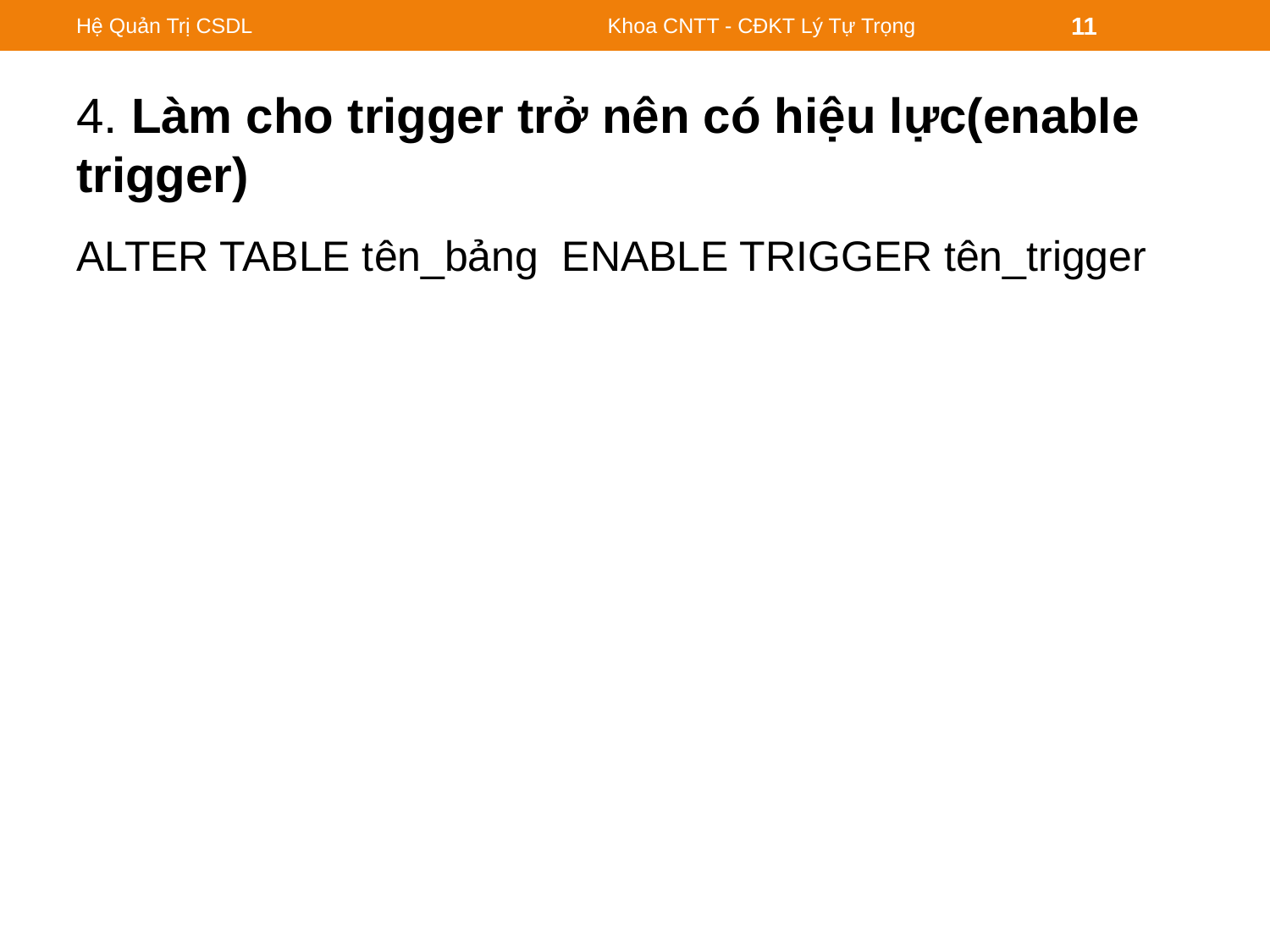

Hệ Quản Trị CSDL
Khoa CNTT - CĐKT Lý Tự Trọng
11
# 4. Làm cho trigger trở nên có hiệu lực(enable trigger)
ALTER TABLE tên_bảng  ENABLE TRIGGER tên_trigger